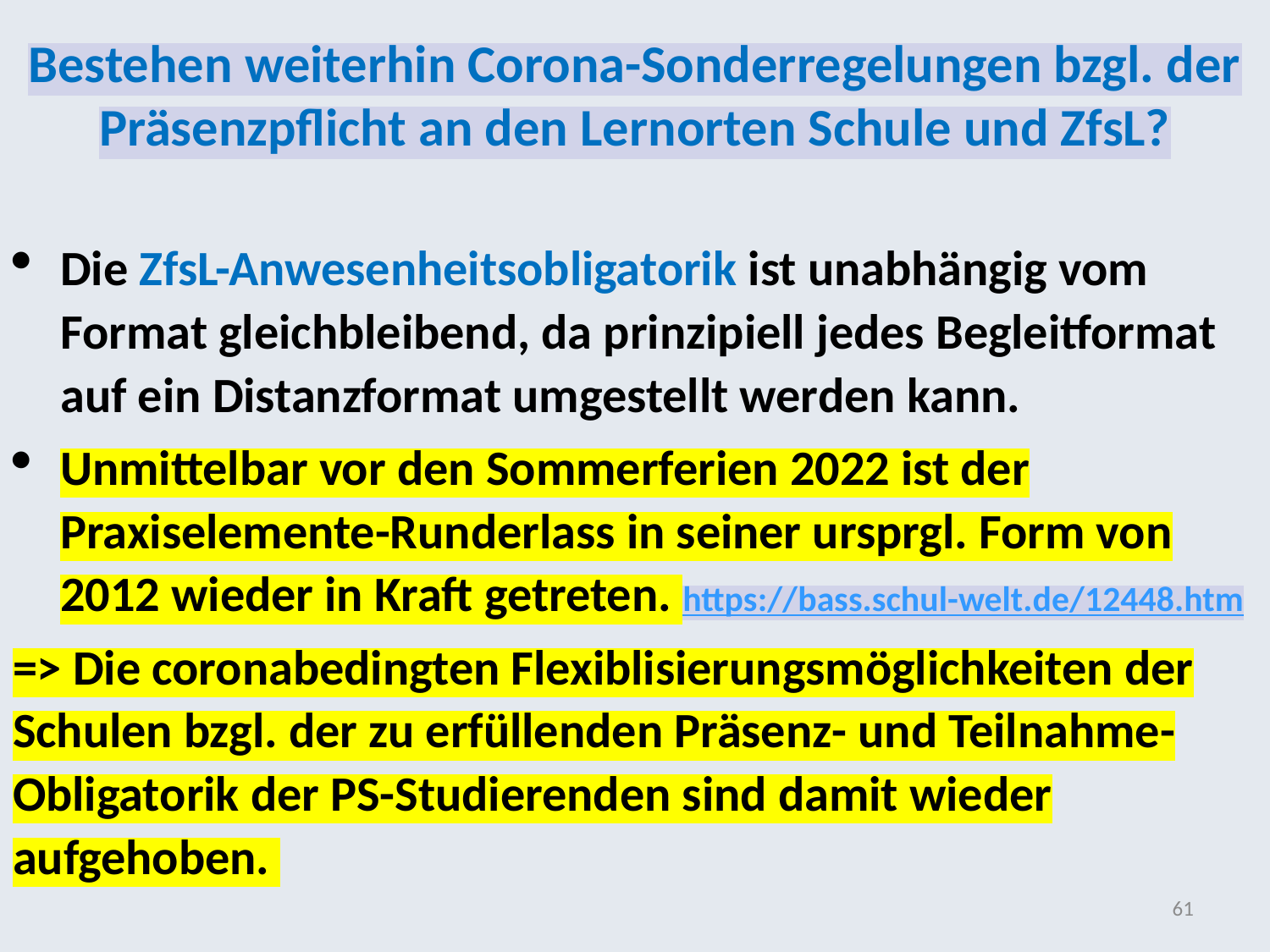

# Bestehen weiterhin Corona-Sonderregelungen bzgl. der Präsenzpflicht an den Lernorten Schule und ZfsL?
Die ZfsL-Anwesenheitsobligatorik ist unabhängig vom Format gleichbleibend, da prinzipiell jedes Begleitformat auf ein Distanzformat umgestellt werden kann.
Unmittelbar vor den Sommerferien 2022 ist der Praxiselemente-Runderlass in seiner ursprgl. Form von 2012 wieder in Kraft getreten. https://bass.schul-welt.de/12448.htm
=> Die coronabedingten Flexiblisierungsmöglichkeiten der Schulen bzgl. der zu erfüllenden Präsenz- und Teilnahme-Obligatorik der PS-Studierenden sind damit wieder aufgehoben.
61